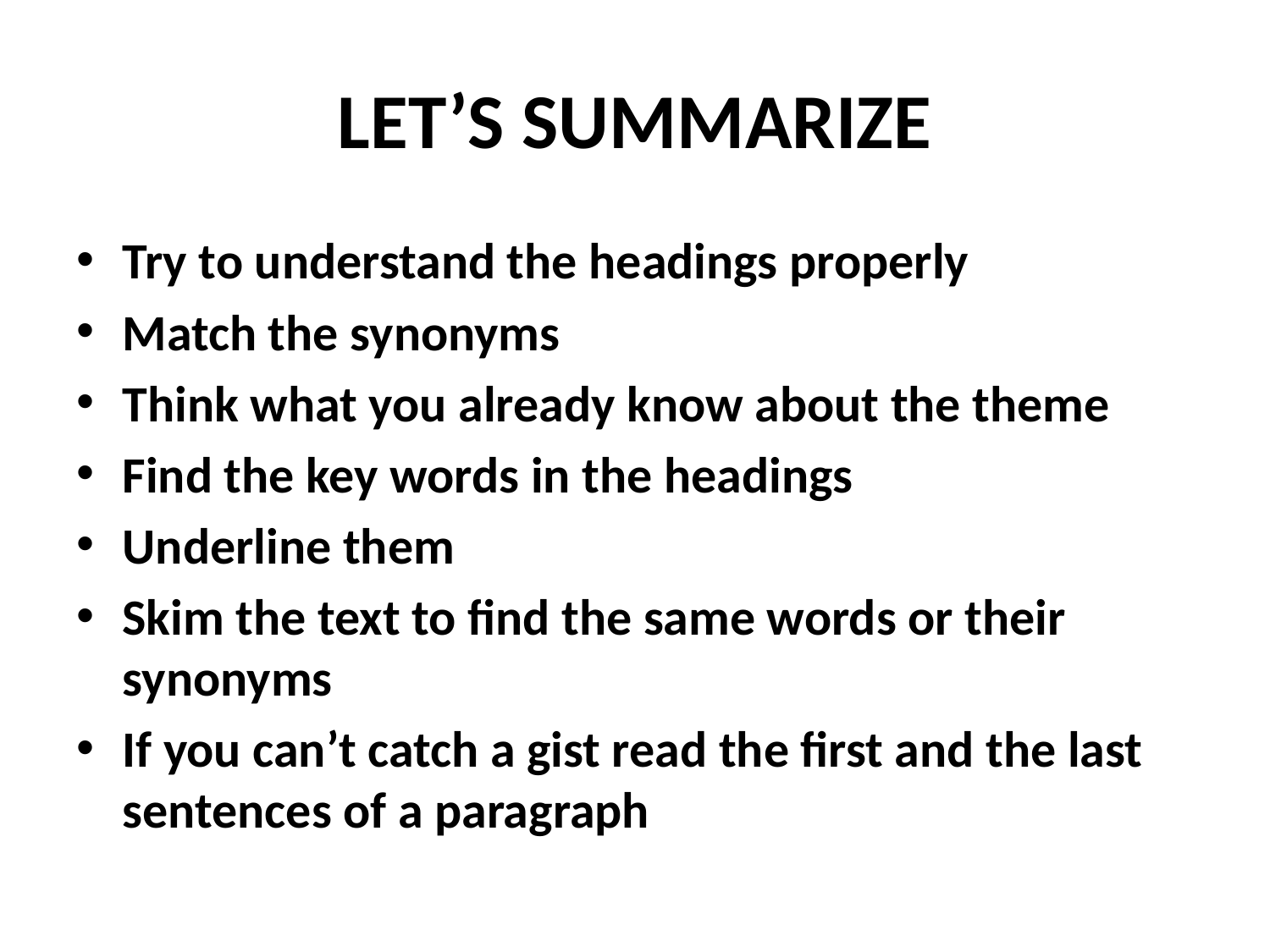

# LET’S SUMMARIZE
Try to understand the headings properly
Match the synonyms
Think what you already know about the theme
Find the key words in the headings
Underline them
Skim the text to find the same words or their synonyms
If you can’t catch a gist read the first and the last sentences of a paragraph